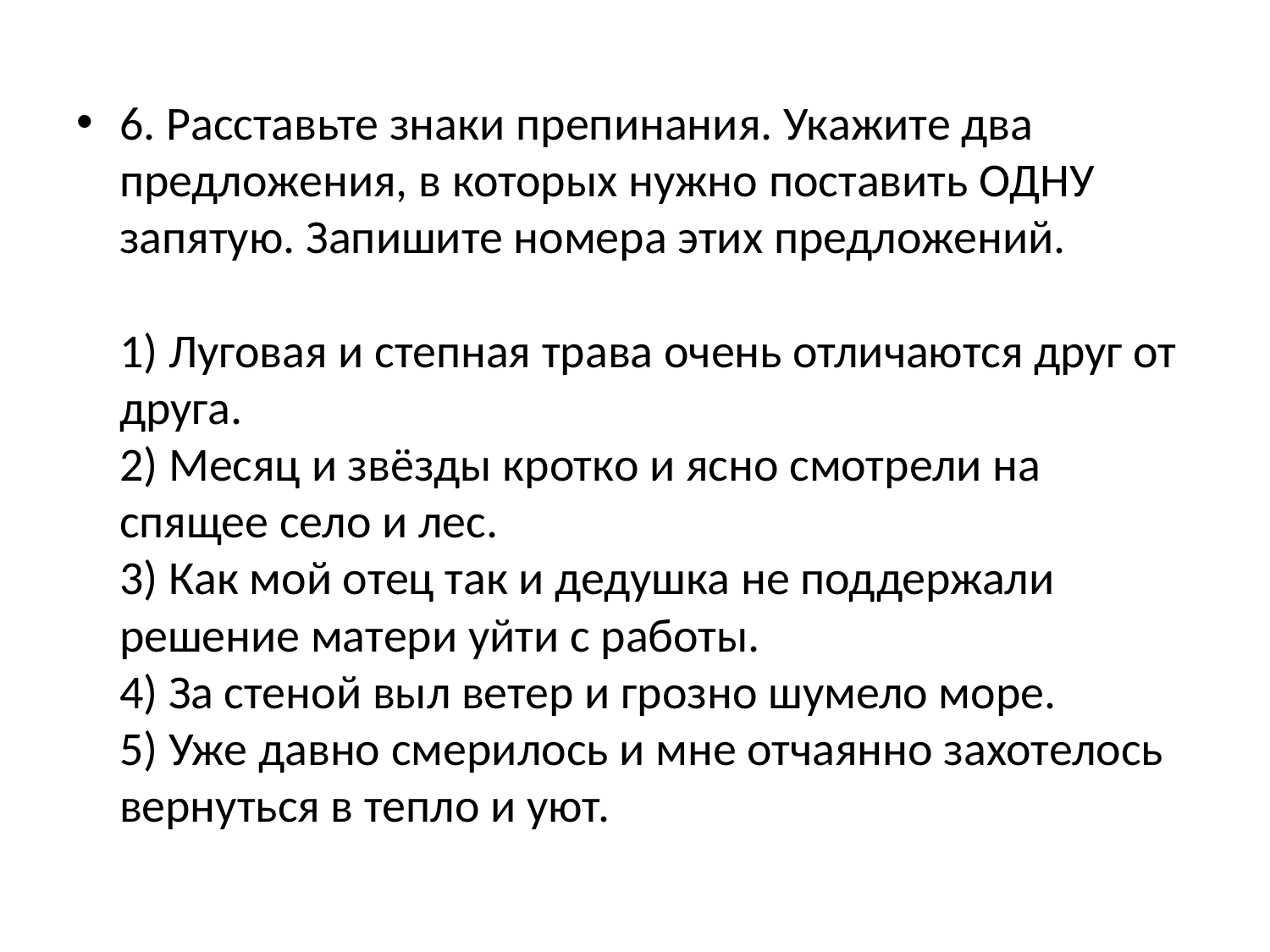

6. Расставьте знаки препинания. Укажите два предложения, в которых нужно поставить ОДНУ запятую. Запишите номера этих предложений. 
1) Луговая и степная трава очень отличаются друг от друга. 
2) Месяц и звёзды кротко и ясно смотрели на спящее село и лес. 
3) Как мой отец так и дедушка не поддержали решение матери уйти с работы. 
4) За стеной выл ветер и грозно шумело море. 
5) Уже давно смерилось и мне отчаянно захотелось вернуться в тепло и уют.